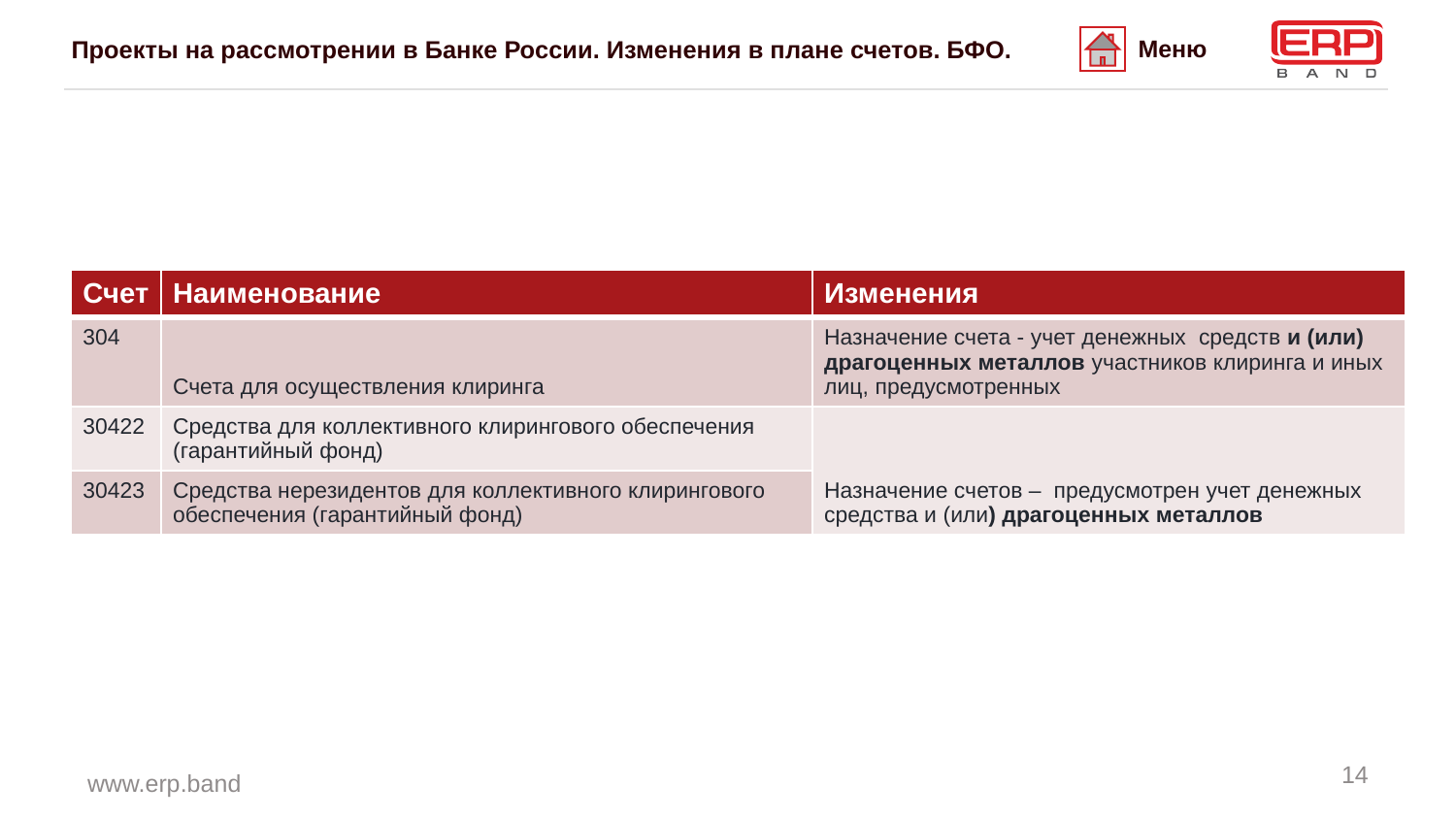

# Проекты на рассмотрении в Банке России. Изменения в плане счетов. БФО.

Меню
| Счет | Наименование | Изменения |
| --- | --- | --- |
| 304 | Счета для осуществления клиринга | Назначение счета - учет денежных  средств и (или) драгоценных металлов участников клиринга и иных лиц, предусмотренных |
| 30422 | Средства для коллективного клирингового обеспечения (гарантийный фонд) | Назначение счетов –  предусмотрен учет денежных средства и (или) драгоценных металлов |
| 30423 | Средства нерезидентов для коллективного клирингового обеспечения (гарантийный фонд) |  |
14